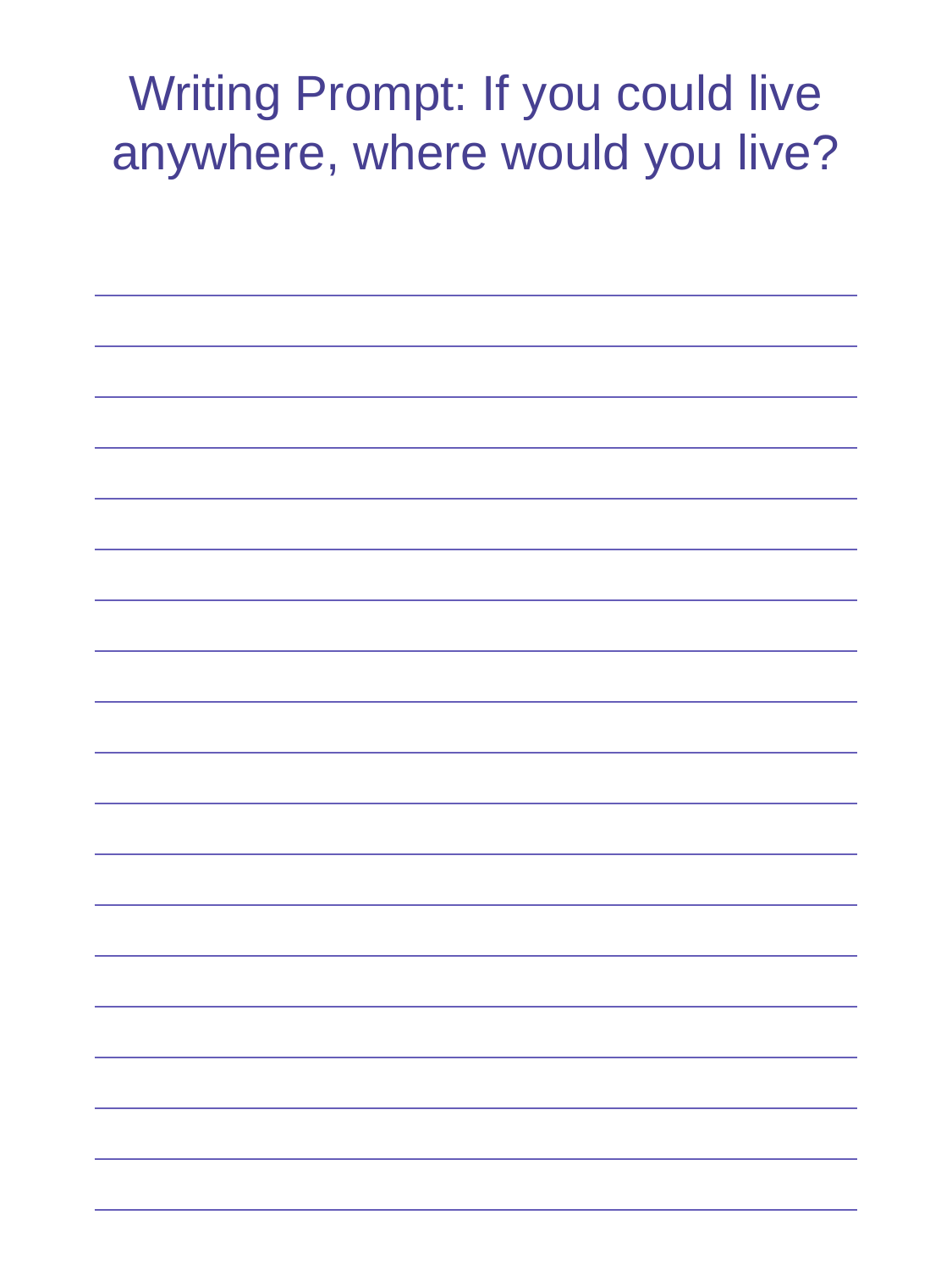

Writing Prompt: If you could live anywhere, where would you live?
|  |
| --- |
|  |
|  |
|  |
|  |
|  |
|  |
|  |
|  |
|  |
|  |
|  |
|  |
|  |
|  |
|  |
|  |
|  |